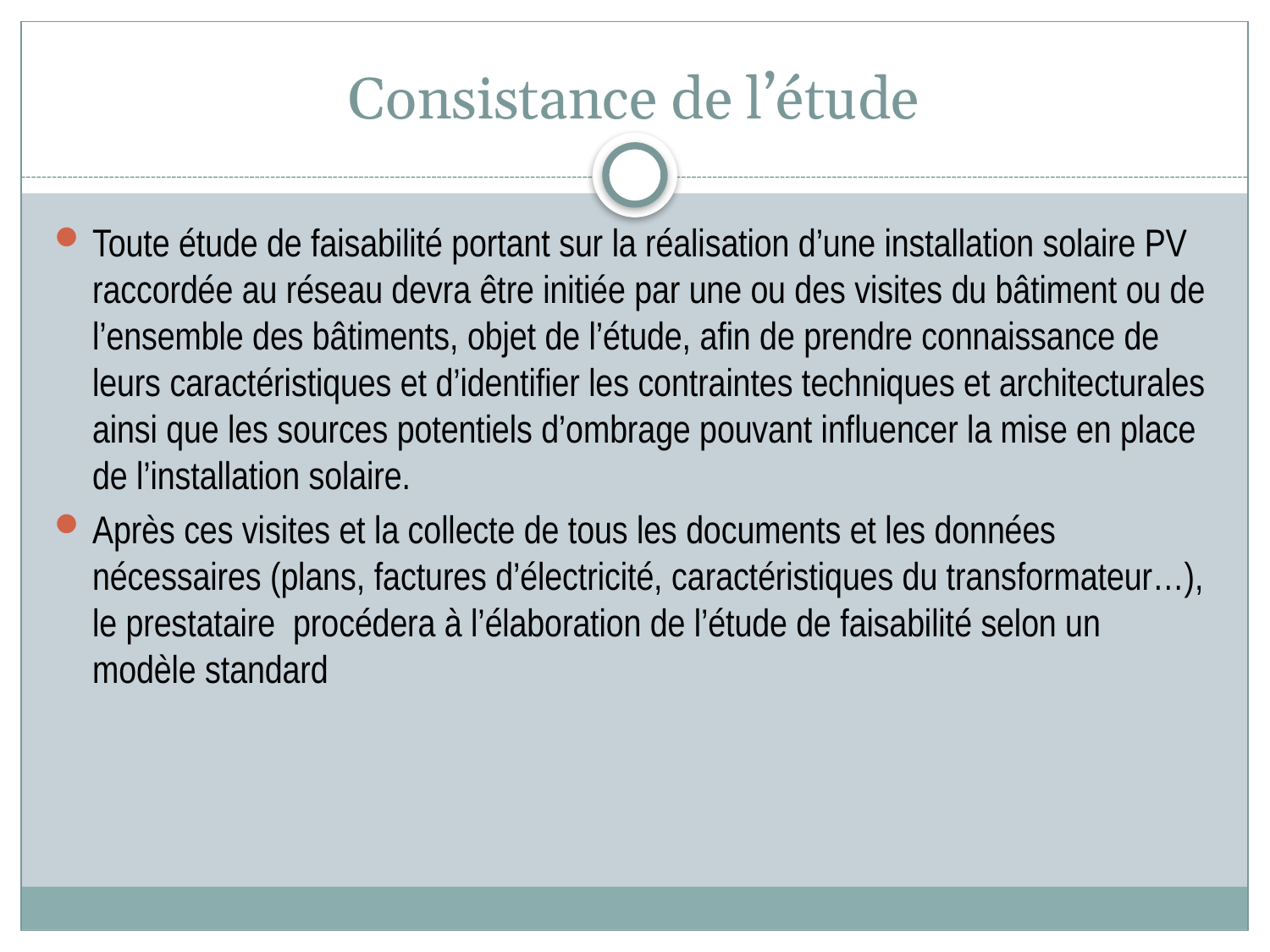

# Consistance de l’étude
Toute étude de faisabilité portant sur la réalisation d’une installation solaire PV raccordée au réseau devra être initiée par une ou des visites du bâtiment ou de l’ensemble des bâtiments, objet de l’étude, afin de prendre connaissance de leurs caractéristiques et d’identifier les contraintes techniques et architecturales ainsi que les sources potentiels d’ombrage pouvant influencer la mise en place de l’installation solaire.
Après ces visites et la collecte de tous les documents et les données nécessaires (plans, factures d’électricité, caractéristiques du transformateur…), le prestataire  procédera à l’élaboration de l’étude de faisabilité selon un modèle standard